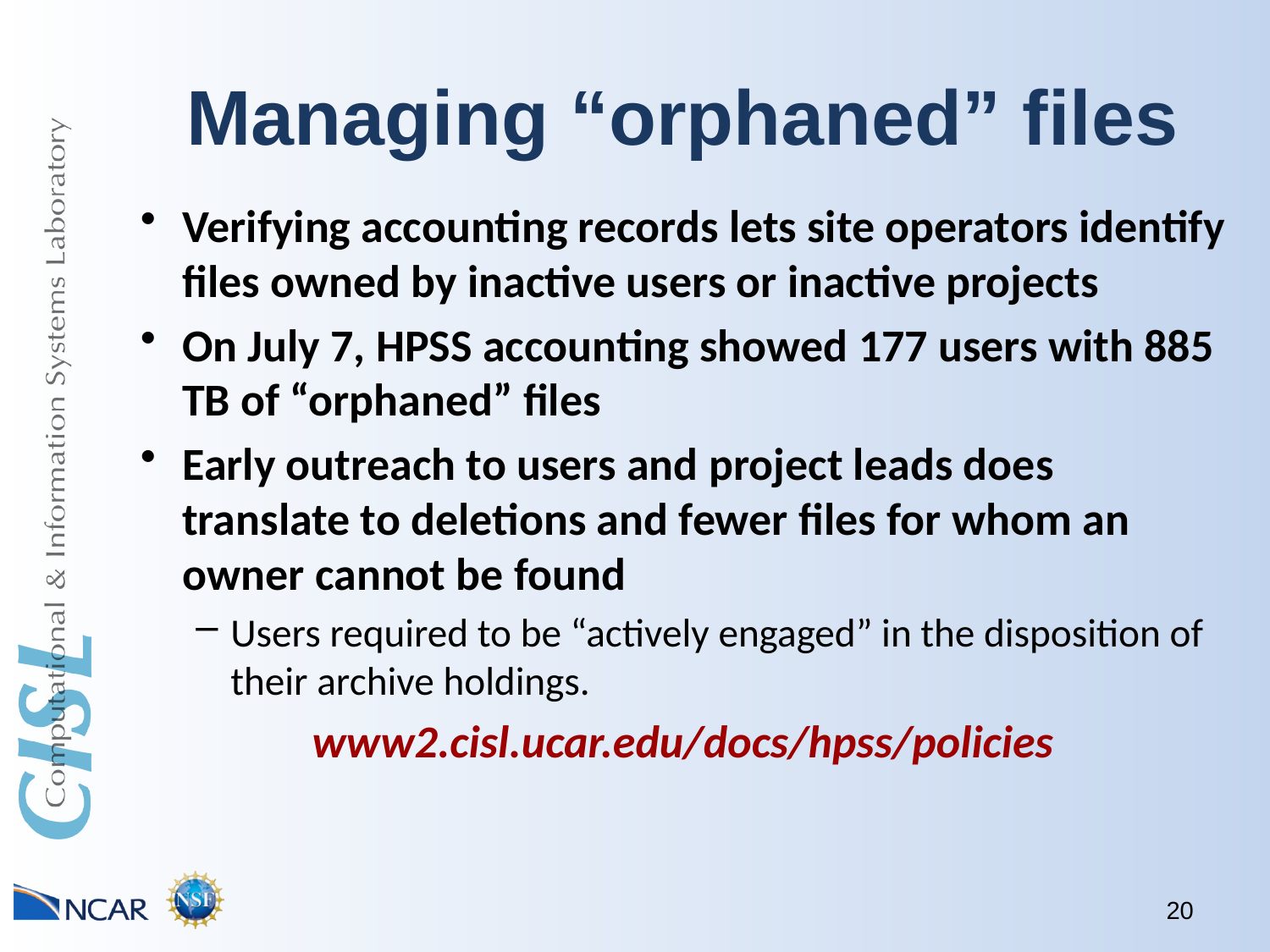

# Managing “orphaned” files
Verifying accounting records lets site operators identify files owned by inactive users or inactive projects
On July 7, HPSS accounting showed 177 users with 885 TB of “orphaned” files
Early outreach to users and project leads does translate to deletions and fewer files for whom an owner cannot be found
Users required to be “actively engaged” in the disposition of their archive holdings.
www2.cisl.ucar.edu/docs/hpss/policies
20